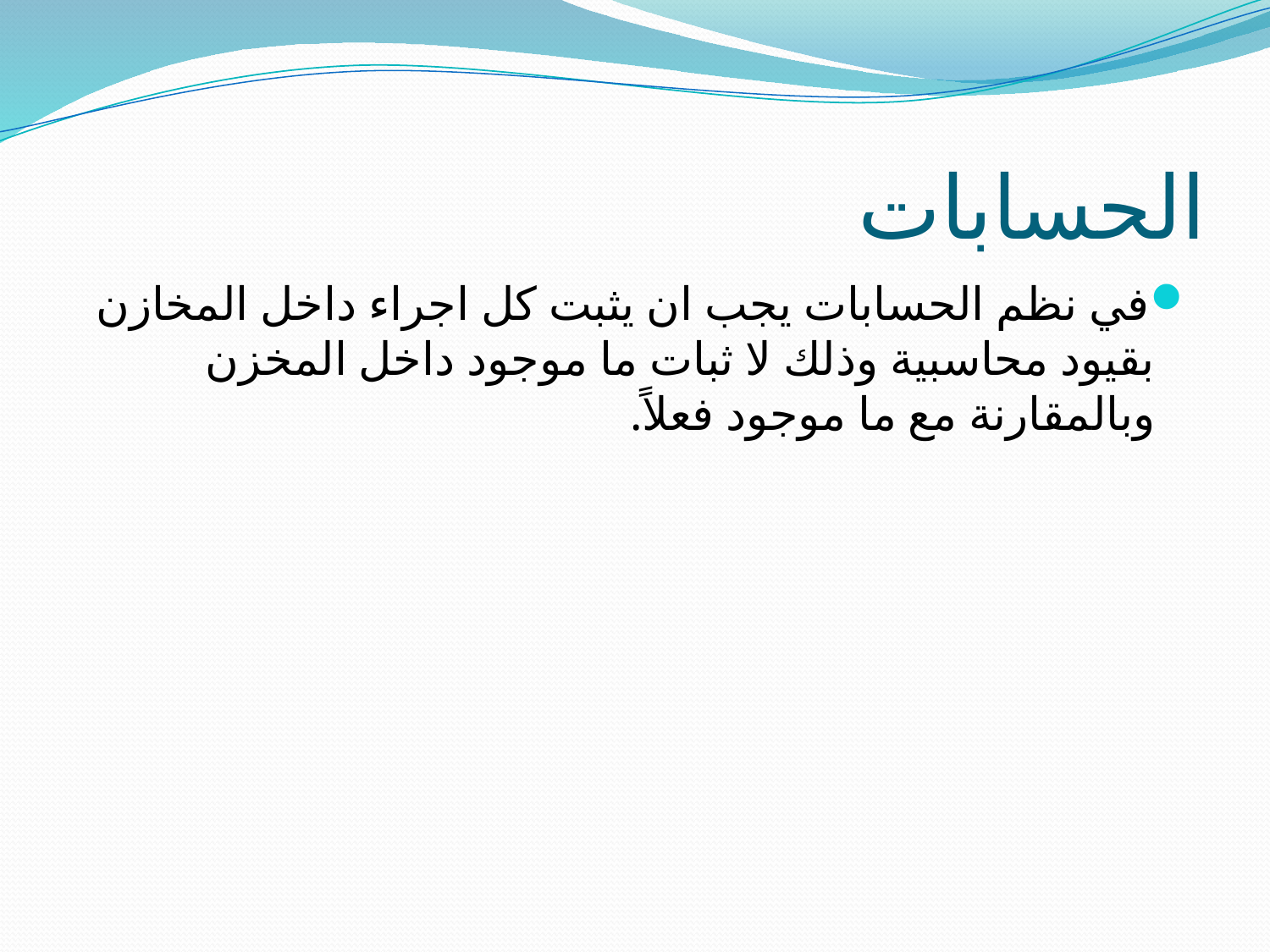

# الحسابات
في نظم الحسابات يجب ان يثبت كل اجراء داخل المخازن بقيود محاسبية وذلك لا ثبات ما موجود داخل المخزن وبالمقارنة مع ما موجود فعلاً.